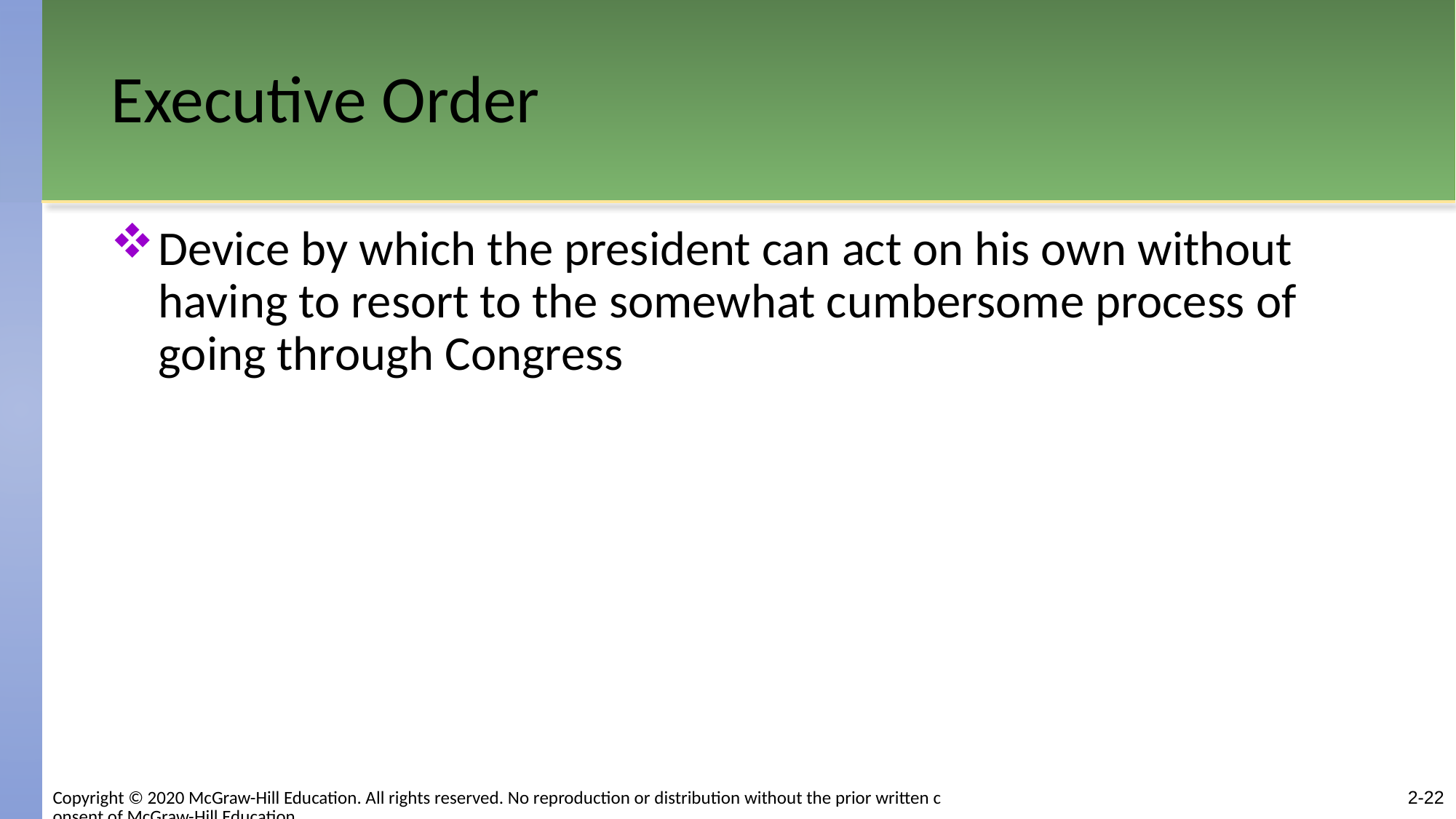

# Executive Order
Device by which the president can act on his own without having to resort to the somewhat cumbersome process of going through Congress
2-22
Copyright © 2020 McGraw-Hill Education. All rights reserved. No reproduction or distribution without the prior written consent of McGraw-Hill Education.